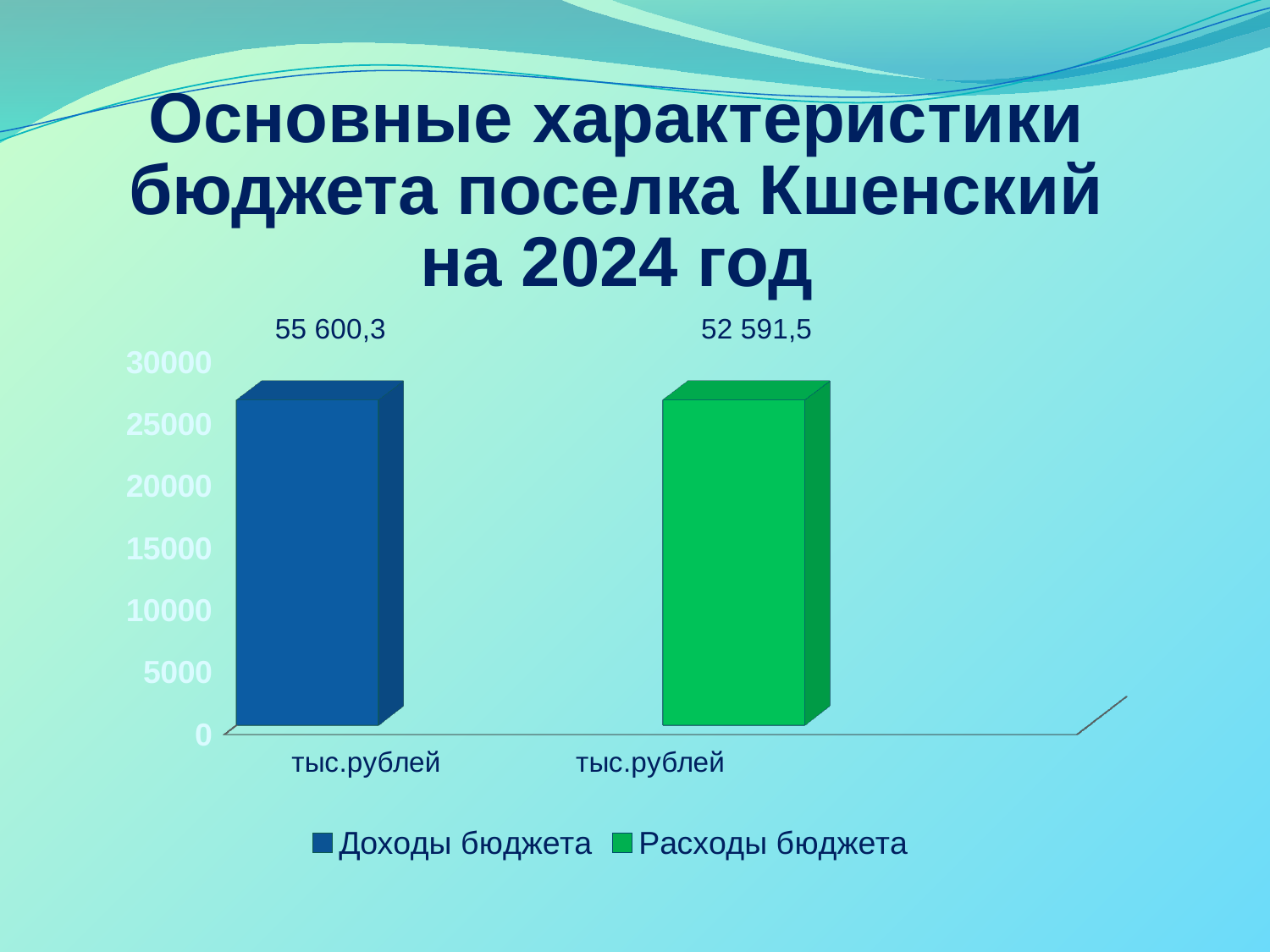

Основные характеристики  бюджета поселка Кшенский
на 2024 год

[unsupported chart]